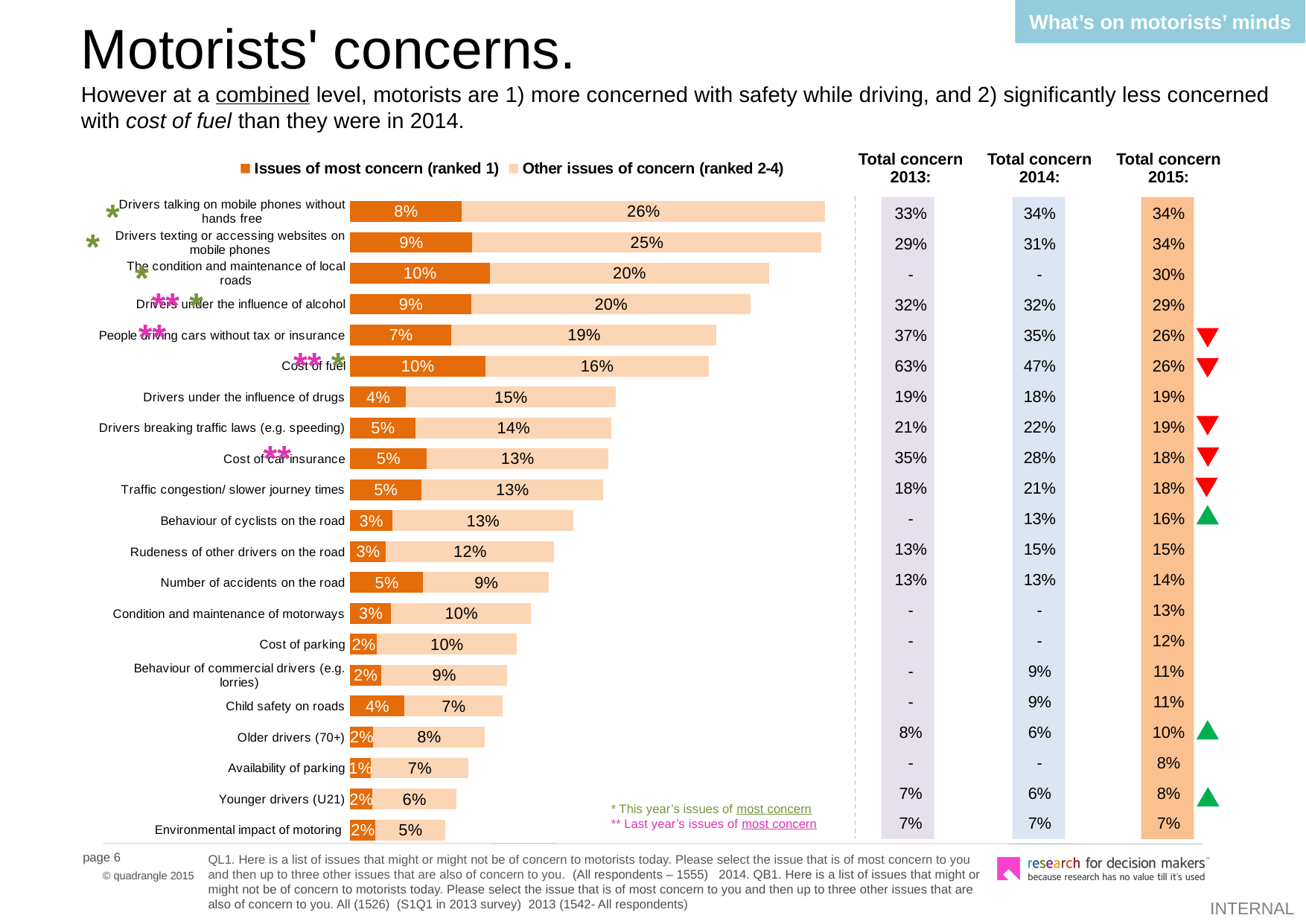

What’s on motorists’ minds
# Motorists' concerns. However at a combined level, motorists are 1) more concerned with safety while driving, and 2) significantly less concerned with cost of fuel than they were in 2014.
| Total concern 2013: | Total concern 2014: | Total concern 2015: |
| --- | --- | --- |
|  |  |  |
| 33% | 34% | 34% |
| 29% | 31% | 34% |
| - | - | 30% |
| 32% | 32% | 29% |
| 37% | 35% | 26% |
| 63% | 47% | 26% |
| 19% | 18% | 19% |
| 21% | 22% | 19% |
| 35% | 28% | 18% |
| 18% | 21% | 18% |
| - | 13% | 16% |
| 13% | 15% | 15% |
| 13% | 13% | 14% |
| - | - | 13% |
| - | - | 12% |
| - | 9% | 11% |
| - | 9% | 11% |
| 8% | 6% | 10% |
| - | - | 8% |
| 7% | 6% | 8% |
| 7% | 7% | 7% |

### Chart

| Category | Issues of most concern (ranked 1) | Other issues of concern (ranked 2-4) |
|---|---|---|
| Environmental impact of motoring  | 0.018169802166360043 | 0.05 |
| Younger drivers (U21) | 0.0159953333003 | 0.06000000000000003 |
| Availability of parking | 0.014831224289960029 | 0.07000000000000002 |
| Older drivers (70+) | 0.016508432840170003 | 0.08000000000000004 |
| Child safety on roads | 0.03903825955237005 | 0.07000000000000002 |
| Behaviour of commercial drivers (e.g. lorries) | 0.022264694951009998 | 0.09000000000000002 |
| Cost of parking | 0.019250380652630045 | 0.1 |
| Condition and maintenance of motorways | 0.02953285375962001 | 0.1 |
| Number of accidents on the road | 0.052445696445540146 | 0.09000000000000002 |
| Rudeness of other drivers on the road | 0.02580184512105012 | 0.12000000000000002 |
| Behaviour of cyclists on the road | 0.030127696042679994 | 0.13 |
| Traffic congestion/ slower journey times | 0.05109627558814 | 0.13 |
| Cost of car insurance | 0.05477985015592 | 0.13 |
| Drivers breaking traffic laws (e.g. speeding) | 0.046909717233389985 | 0.14 |
| Drivers under the influence of drugs | 0.04009697309278012 | 0.15000000000000024 |
| Cost of fuel | 0.09675349798298007 | 0.16 |
| People driving cars without tax or insurance | 0.07245623766455003 | 0.19 |
| Drivers under the influence of alcohol | 0.08675096692257031 | 0.2 |
| The condition and maintenance of local roads | 0.09989240388758003 | 0.2 |
| Drivers texting or accessing websites on mobile phones | 0.08739876739069007 | 0.25 |
| Drivers talking on mobile phones without hands free | 0.07989909095973034 | 0.26 |
*

*
*
** *
**

** *

**

* This year’s issues of most concern
** Last year’s issues of most concern
QL1. Here is a list of issues that might or might not be of concern to motorists today. Please select the issue that is of most concern to you and then up to three other issues that are also of concern to you.  (All respondents – 1555)   2014. QB1. Here is a list of issues that might or might not be of concern to motorists today. Please select the issue that is of most concern to you and then up to three other issues that are also of concern to you. All (1526)  (S1Q1 in 2013 survey)  2013 (1542- All respondents)